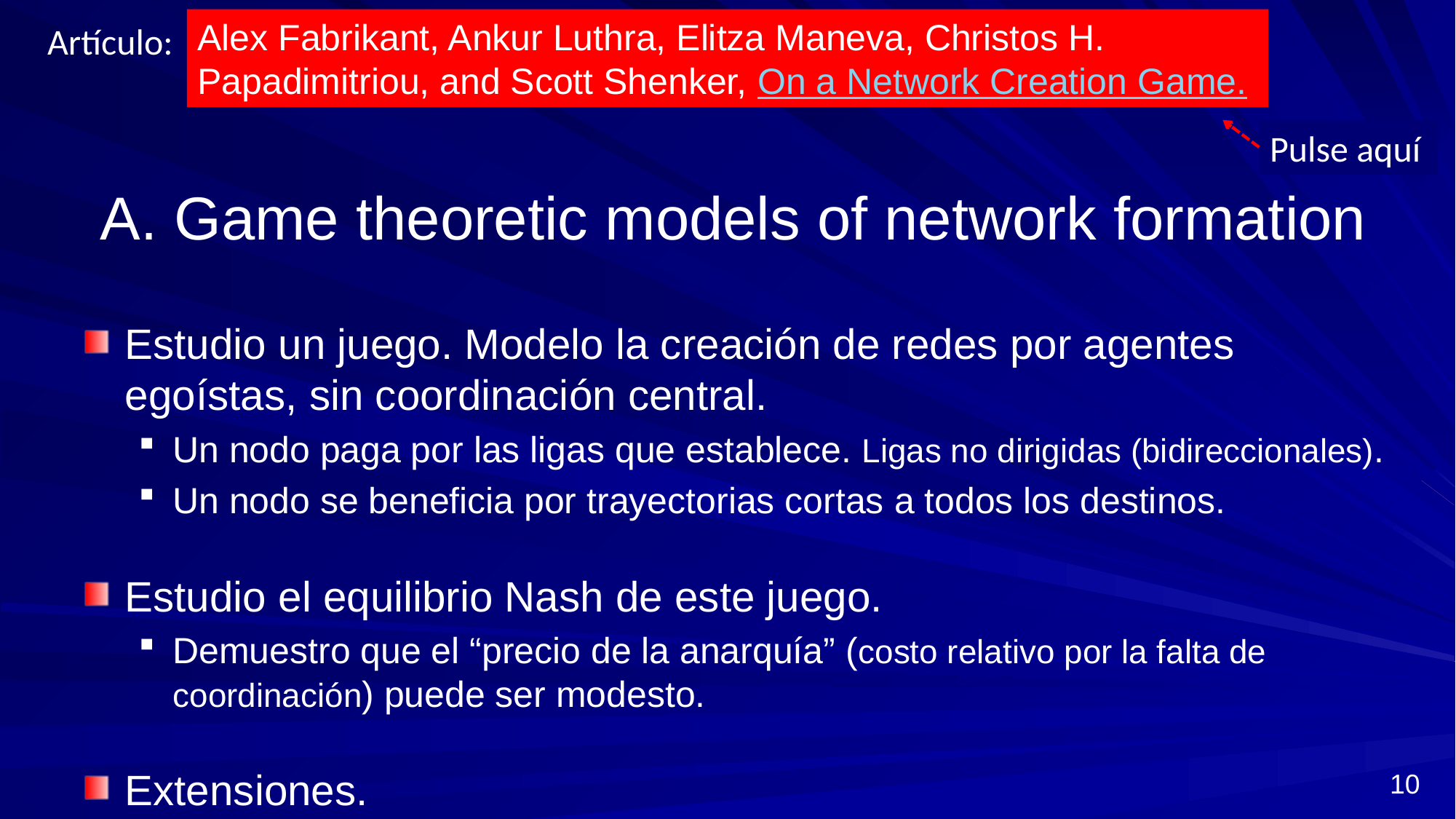

Alex Fabrikant, Ankur Luthra, Elitza Maneva, Christos H. Papadimitriou, and Scott Shenker, On a Network Creation Game.
Artículo:
Pulse aquí
# A. Game theoretic models of network formation
Estudio un juego. Modelo la creación de redes por agentes egoístas, sin coordinación central.
Un nodo paga por las ligas que establece. Ligas no dirigidas (bidireccionales).
Un nodo se beneficia por trayectorias cortas a todos los destinos.

Estudio el equilibrio Nash de este juego.
Demuestro que el “precio de la anarquía” (costo relativo por la falta de coordinación) puede ser modesto.

Extensiones.
10